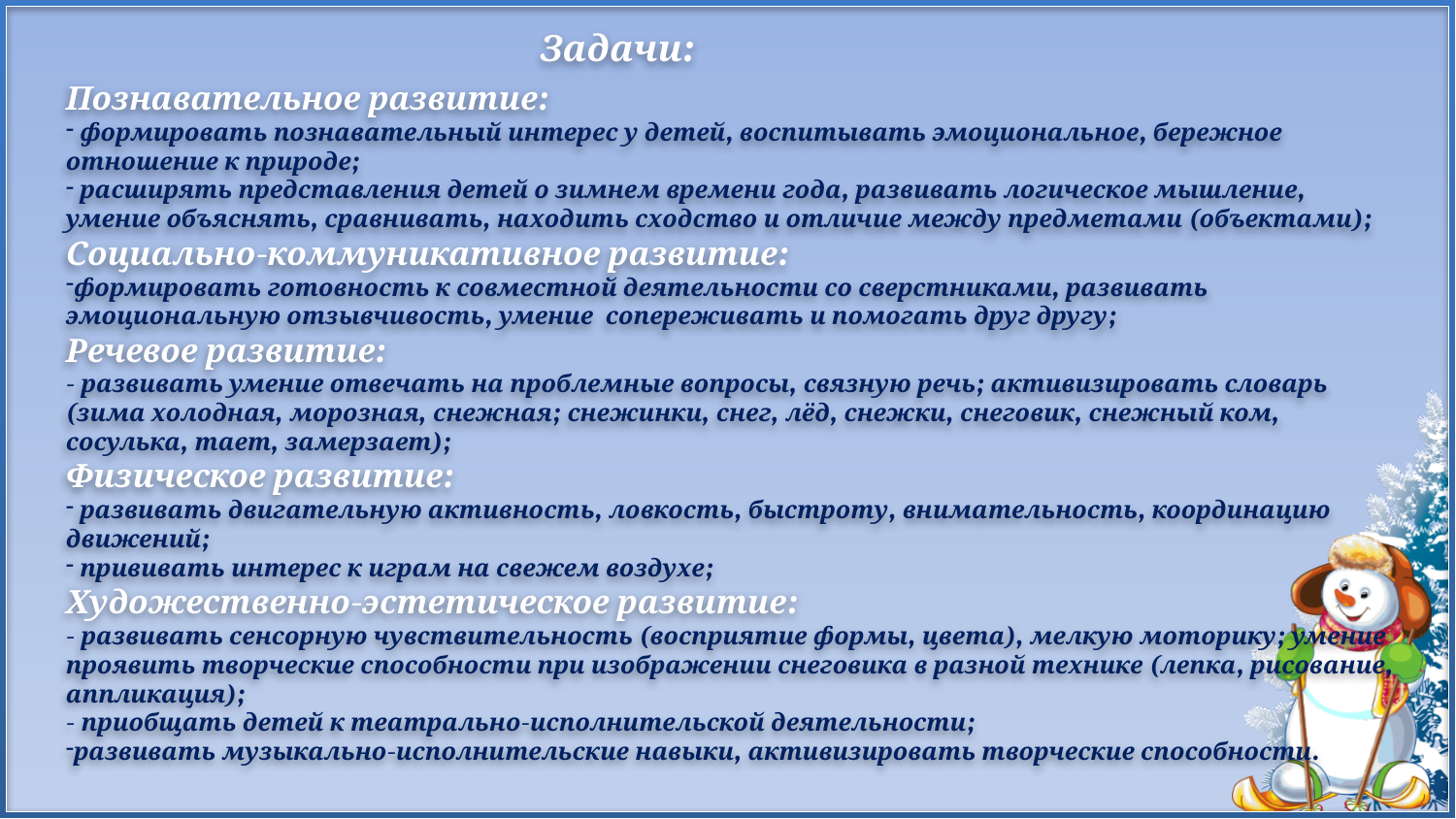

Задачи:
Познавательное развитие:
 формировать познавательный интерес у детей, воспитывать эмоциональное, бережное отношение к природе;
 расширять представления детей о зимнем времени года, развивать логическое мышление, умение объяснять, сравнивать, находить сходство и отличие между предметами (объектами);
Социально-коммуникативное развитие:
формировать готовность к совместной деятельности со сверстниками, развивать эмоциональную отзывчивость, умение  сопереживать и помогать друг другу;
Речевое развитие:
- развивать умение отвечать на проблемные вопросы, связную речь; активизировать словарь (зима холодная, морозная, снежная; снежинки, снег, лёд, снежки, снеговик, снежный ком, сосулька, тает, замерзает);
Физическое развитие:
 развивать двигательную активность, ловкость, быстроту, внимательность, координацию движений;
 прививать интерес к играм на свежем воздухе;
Художественно-эстетическое развитие:
- развивать сенсорную чувствительность (восприятие формы, цвета), мелкую моторику; умение проявить творческие способности при изображении снеговика в разной технике (лепка, рисование, аппликация);
- приобщать детей к театрально-исполнительской деятельности;
развивать музыкально-исполнительские навыки, активизировать творческие способности.